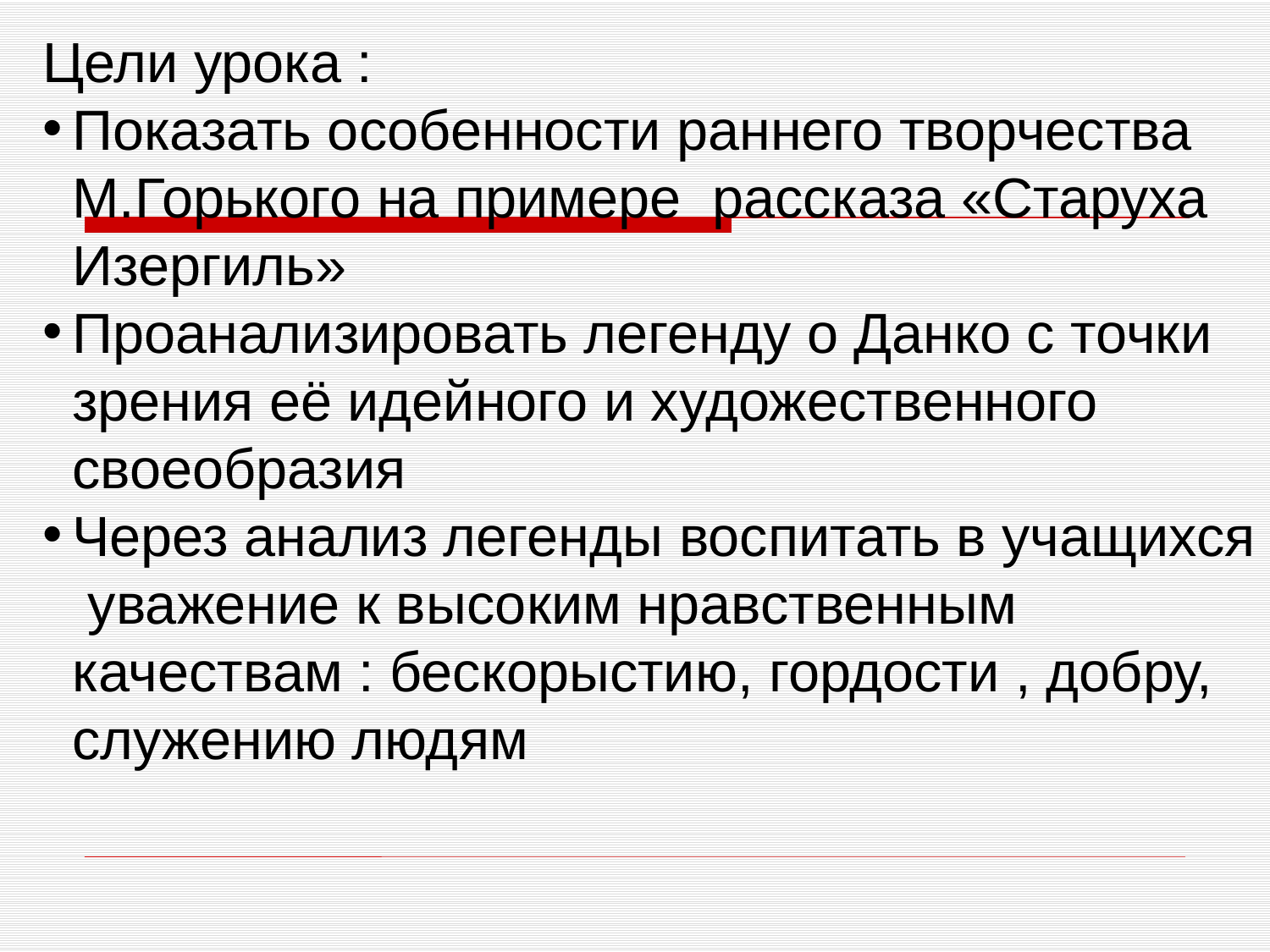

Цели урока :
Показать особенности раннего творчества М.Горького на примере  рассказа «Старуха Изергиль»
Проанализировать легенду о Данко с точки зрения её идейного и художественного своеобразия
Через анализ легенды воспитать в учащихся  уважение к высоким нравственным качествам : бескорыстию, гордости , добру, служению людям